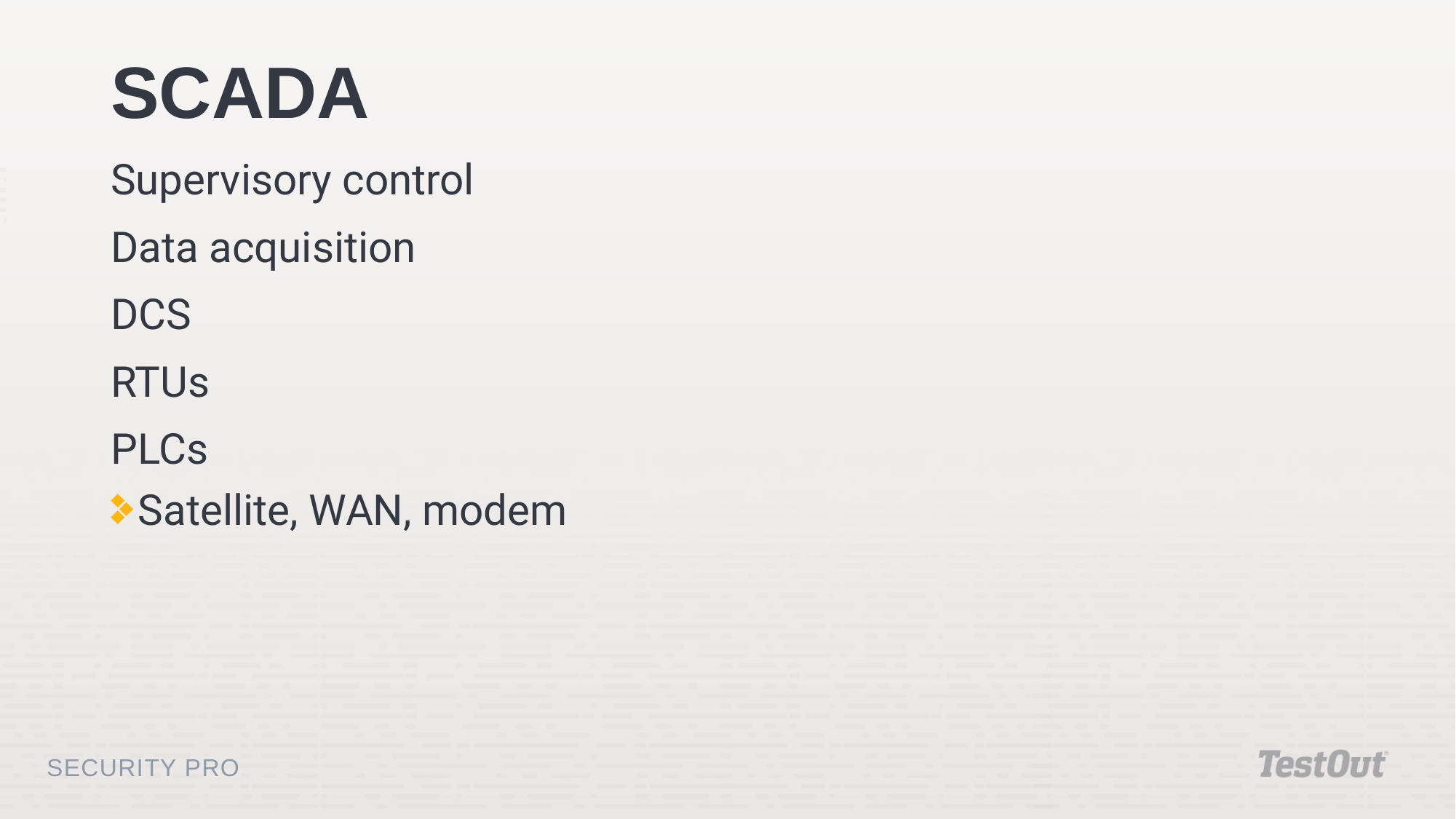

# SCADA
Supervisory control
Data acquisition
DCS
RTUs
PLCs
Satellite, WAN, modem
Security Pro